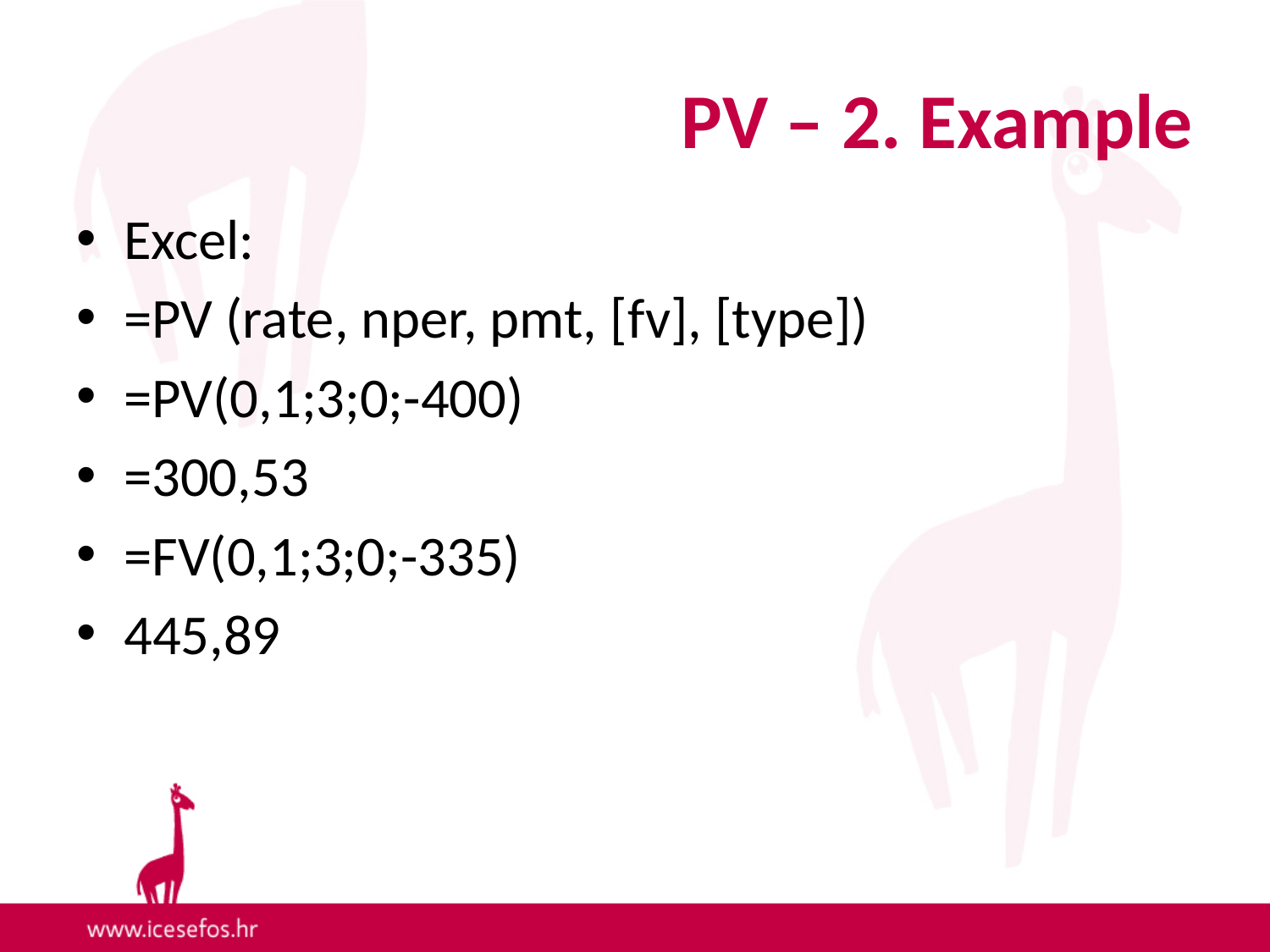

# PV – 2. Example
Excel:
=PV (rate, nper, pmt, [fv], [type])
=PV(0,1;3;0;-400)
=300,53
=FV(0,1;3;0;-335)
445,89